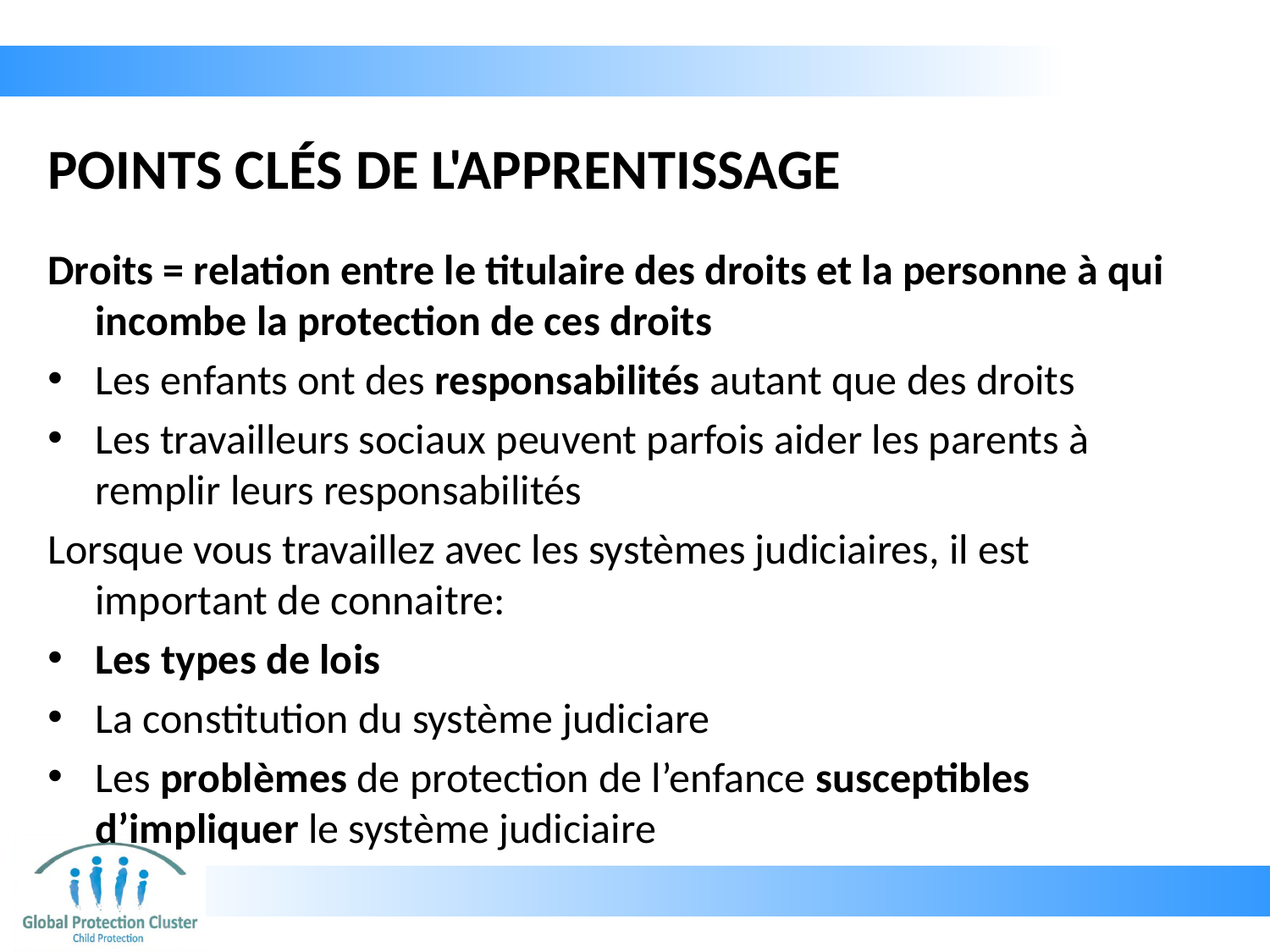

# POINTS CLÉS DE L'APPRENTISSAGE
Droits = relation entre le titulaire des droits et la personne à qui incombe la protection de ces droits
Les enfants ont des responsabilités autant que des droits
Les travailleurs sociaux peuvent parfois aider les parents à remplir leurs responsabilités
Lorsque vous travaillez avec les systèmes judiciaires, il est important de connaitre:
Les types de lois
La constitution du système judiciare
Les problèmes de protection de l’enfance susceptibles d’impliquer le système judiciaire